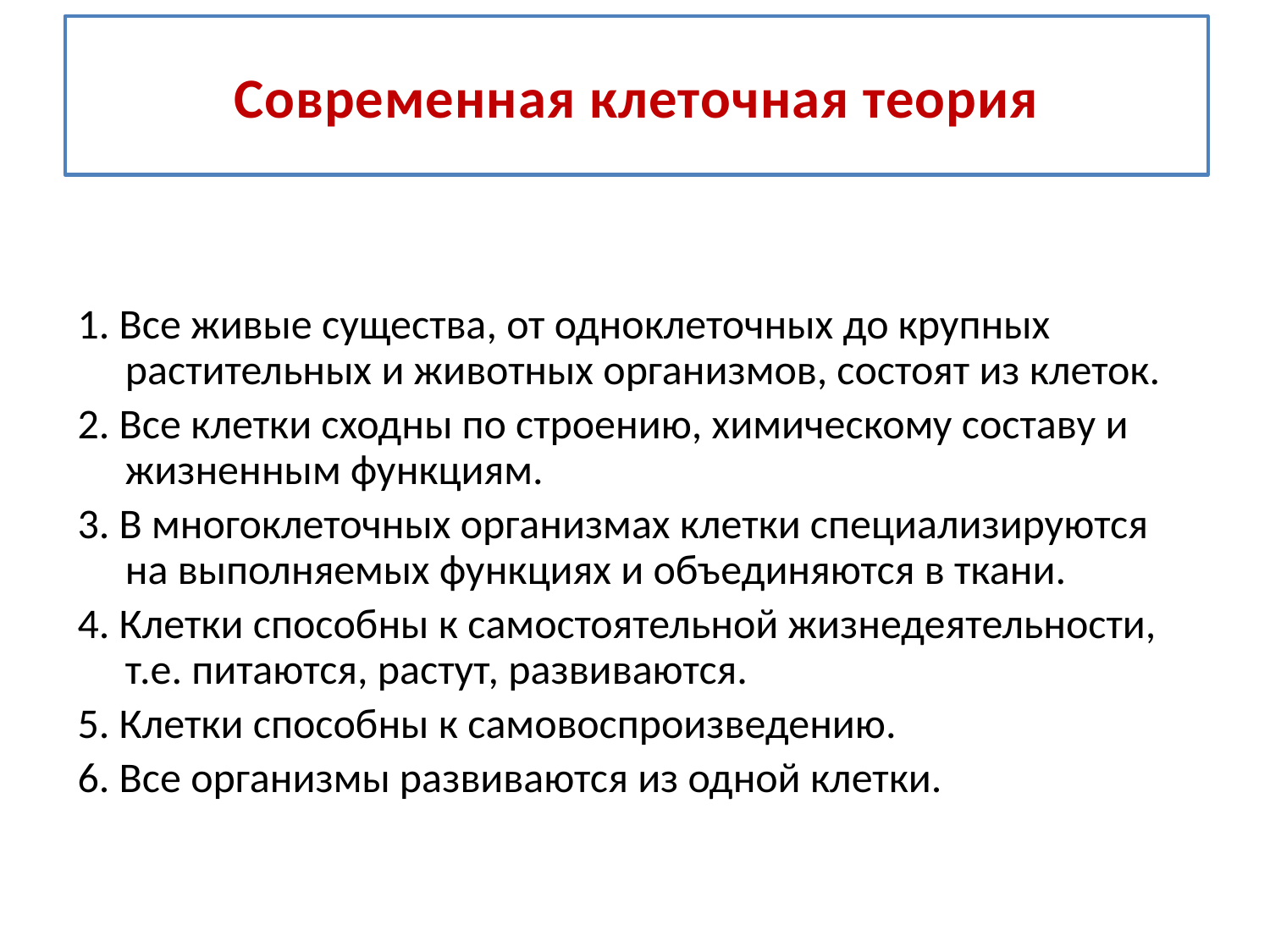

# Современная клеточная теория
1. Все живые существа, от одноклеточных до крупных растительных и животных организмов, состоят из клеток.
2. Все клетки сходны по строению, химическому составу и жизненным функциям.
3. В многоклеточных организмах клетки специализируются на выполняемых функциях и объединяются в ткани.
4. Клетки способны к самостоятельной жизнедеятельности, т.е. питаются, растут, развиваются.
5. Клетки способны к самовоспроизведению.
6. Все организмы развиваются из одной клетки.